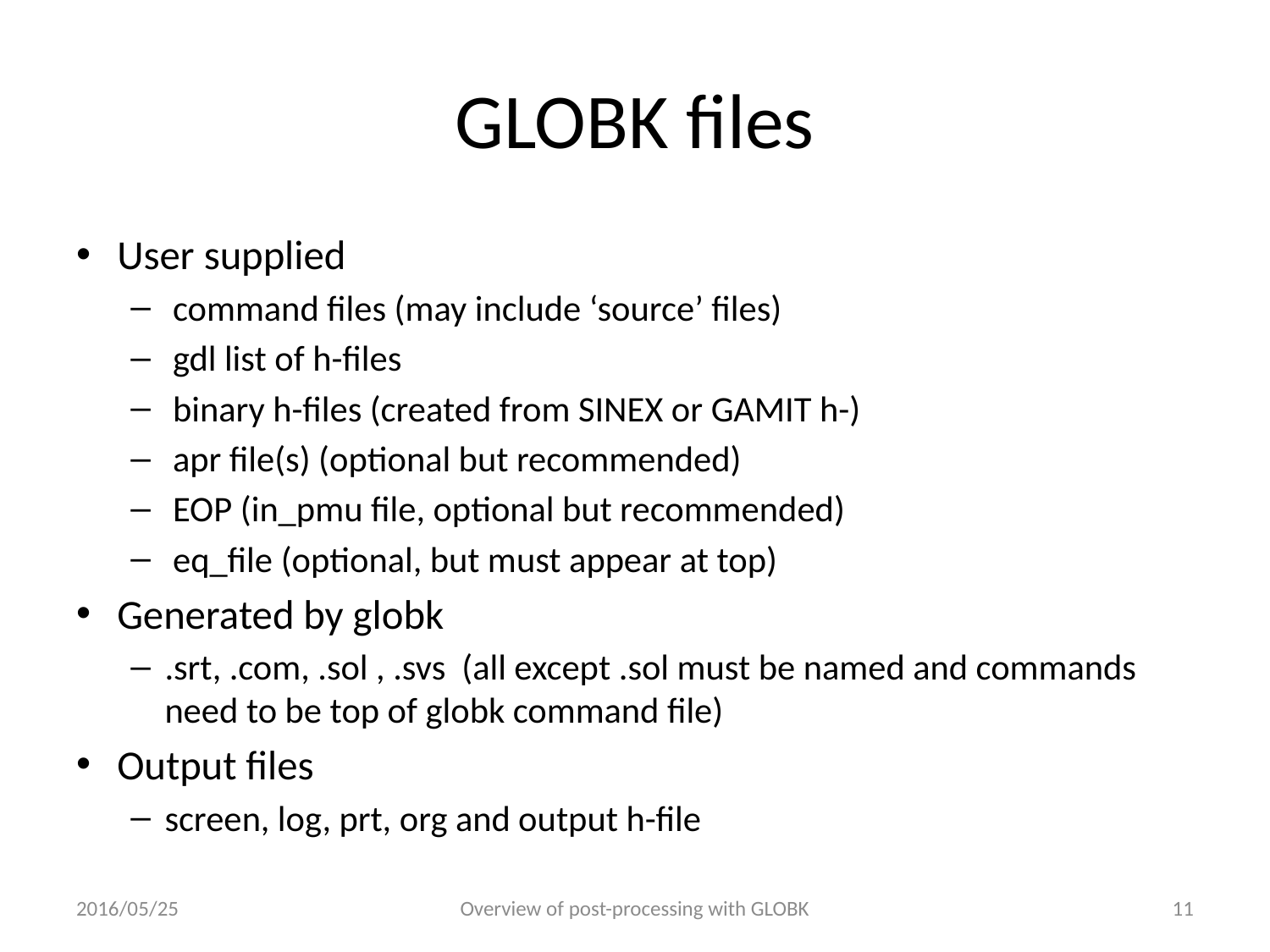

# GLOBK files
User supplied
 command files (may include ‘source’ files)‏
 gdl list of h-files
 binary h-files (created from SINEX or GAMIT h-)‏
 apr file(s) (optional but recommended)‏
 EOP (in_pmu file, optional but recommended)‏
 eq_file (optional, but must appear at top)‏
Generated by globk
.srt, .com, .sol , .svs  (all except .sol must be named and commands need to be top of globk command file)‏
Output files
screen, log, prt, org and output h-file

2016/05/25
Overview of post-processing with GLOBK
11